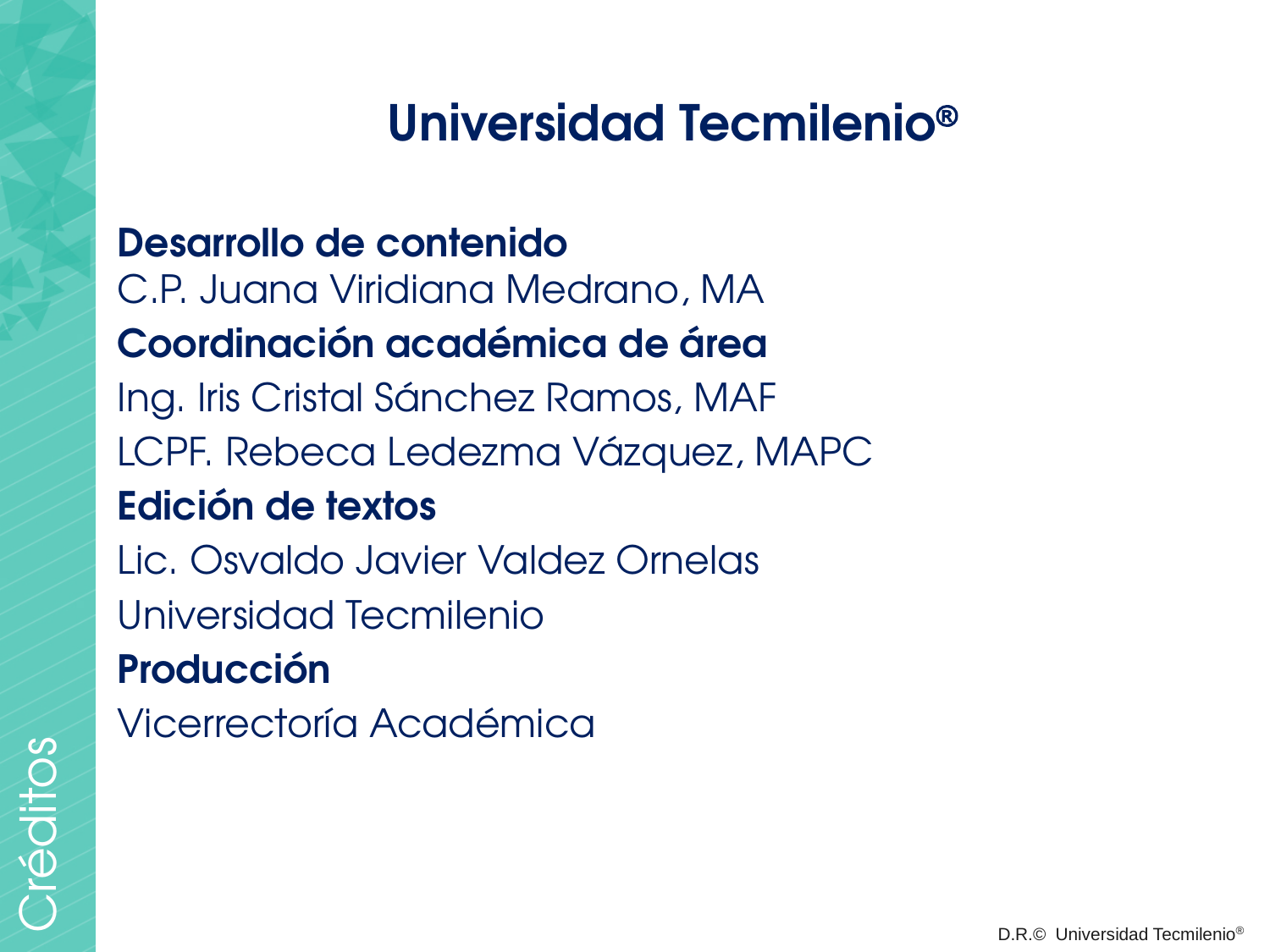

Universidad Tecmilenio®

Desarrollo de contenido
C.P. Juana Viridiana Medrano, MA
Coordinación académica de área
Ing. Iris Cristal Sánchez Ramos, MAF
LCPF. Rebeca Ledezma Vázquez, MAPC
Edición de textos
Lic. Osvaldo Javier Valdez Ornelas
Universidad Tecmilenio
Producción
Vicerrectoría Académica
Créditos